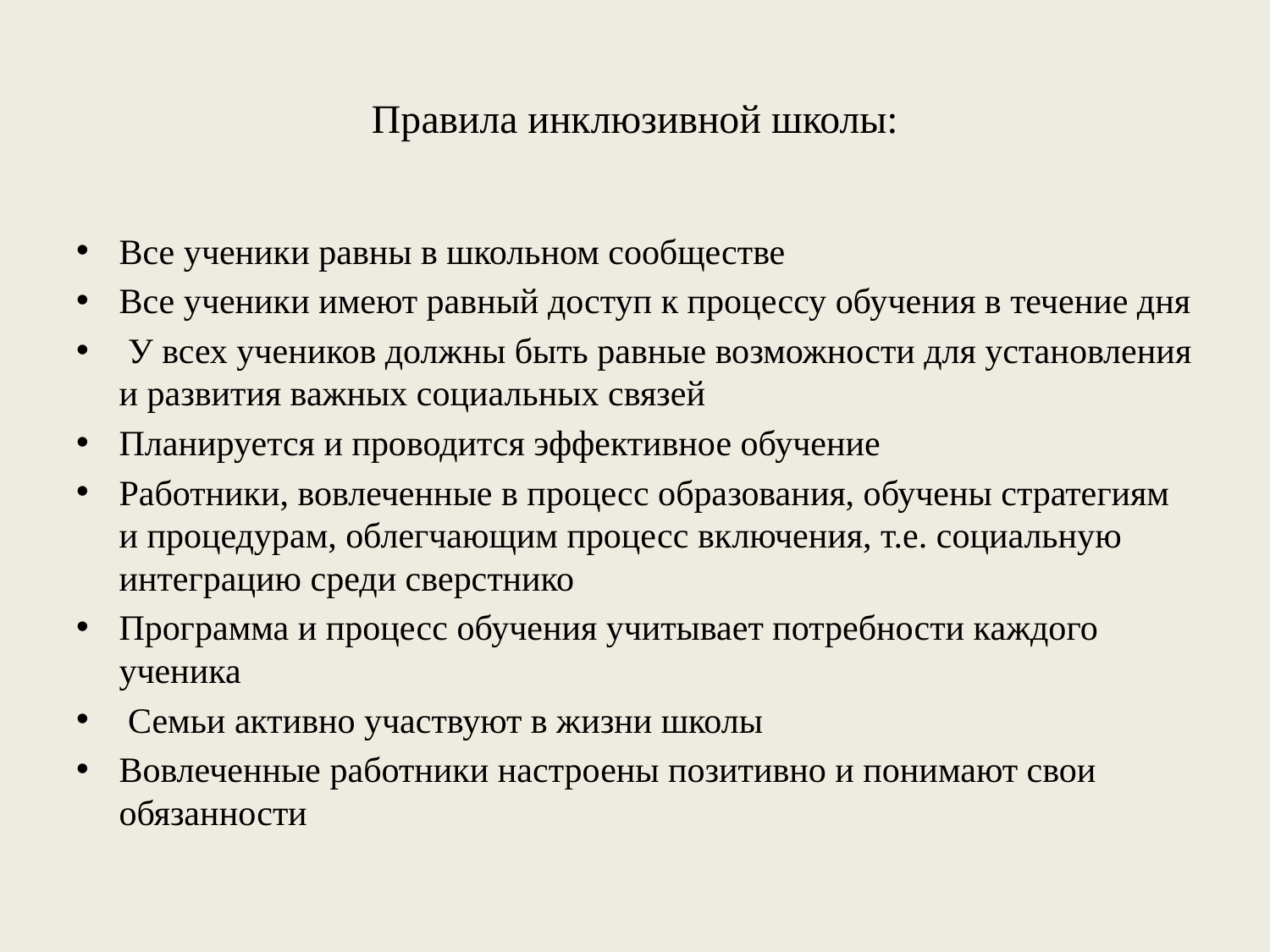

# Правила инклюзивной школы:
Все ученики равны в школьном сообществе
Все ученики имеют равный доступ к процессу обучения в течение дня
 У всех учеников должны быть равные возможности для установления и развития важных социальных связей
Планируется и проводится эффективное обучение
Работники, вовлеченные в процесс образования, обучены стратегиям и процедурам, облегчающим процесс включения, т.е. социальную интеграцию среди сверстнико
Программа и процесс обучения учитывает потребности каждого ученика
 Семьи активно участвуют в жизни школы
Вовлеченные работники настроены позитивно и понимают свои обязанности